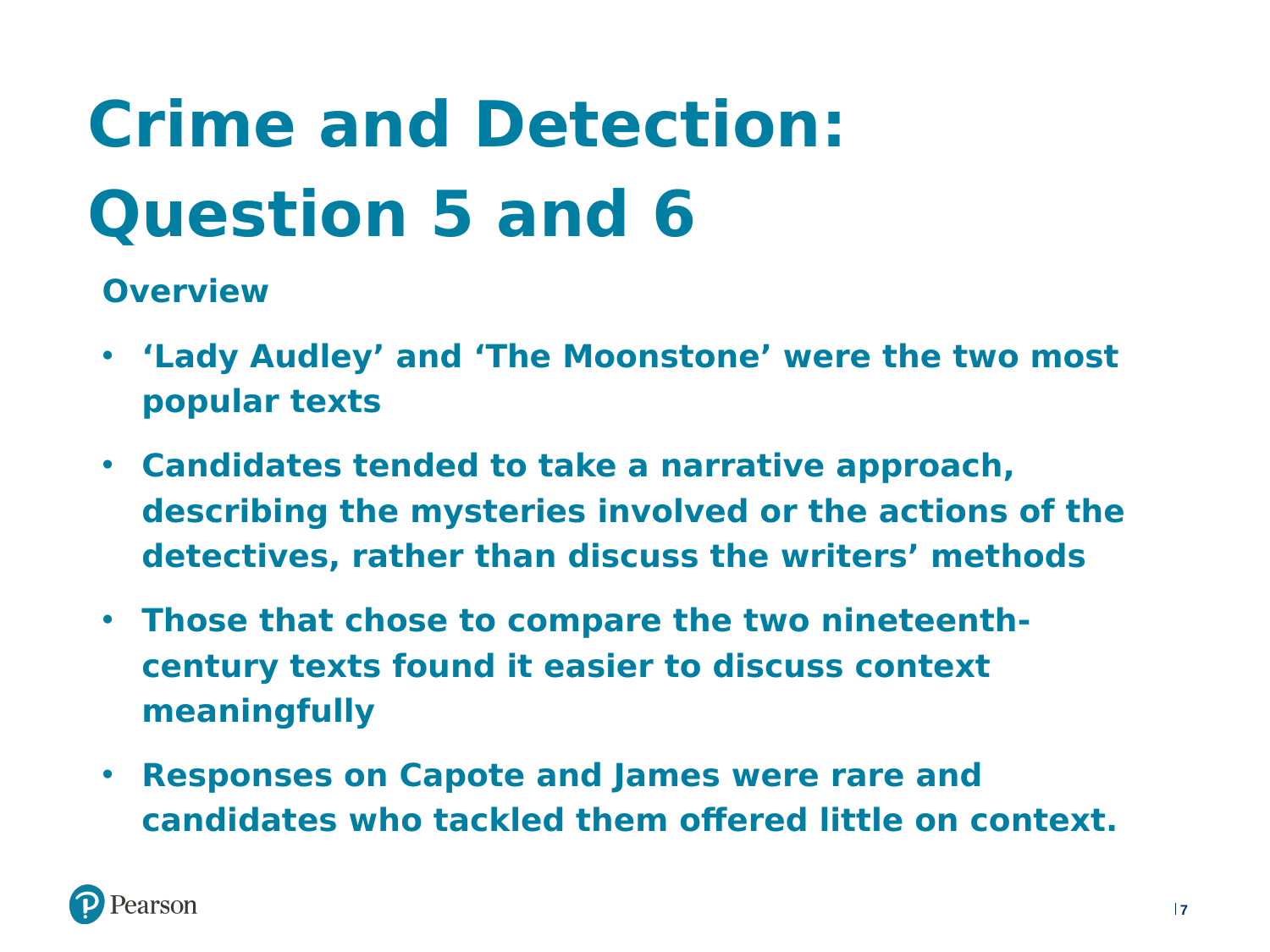

# Crime and Detection: Question 5 and 6
Overview
‘Lady Audley’ and ‘The Moonstone’ were the two most popular texts
Candidates tended to take a narrative approach, describing the mysteries involved or the actions of the detectives, rather than discuss the writers’ methods
Those that chose to compare the two nineteenth-century texts found it easier to discuss context meaningfully
Responses on Capote and James were rare and candidates who tackled them offered little on context.
7